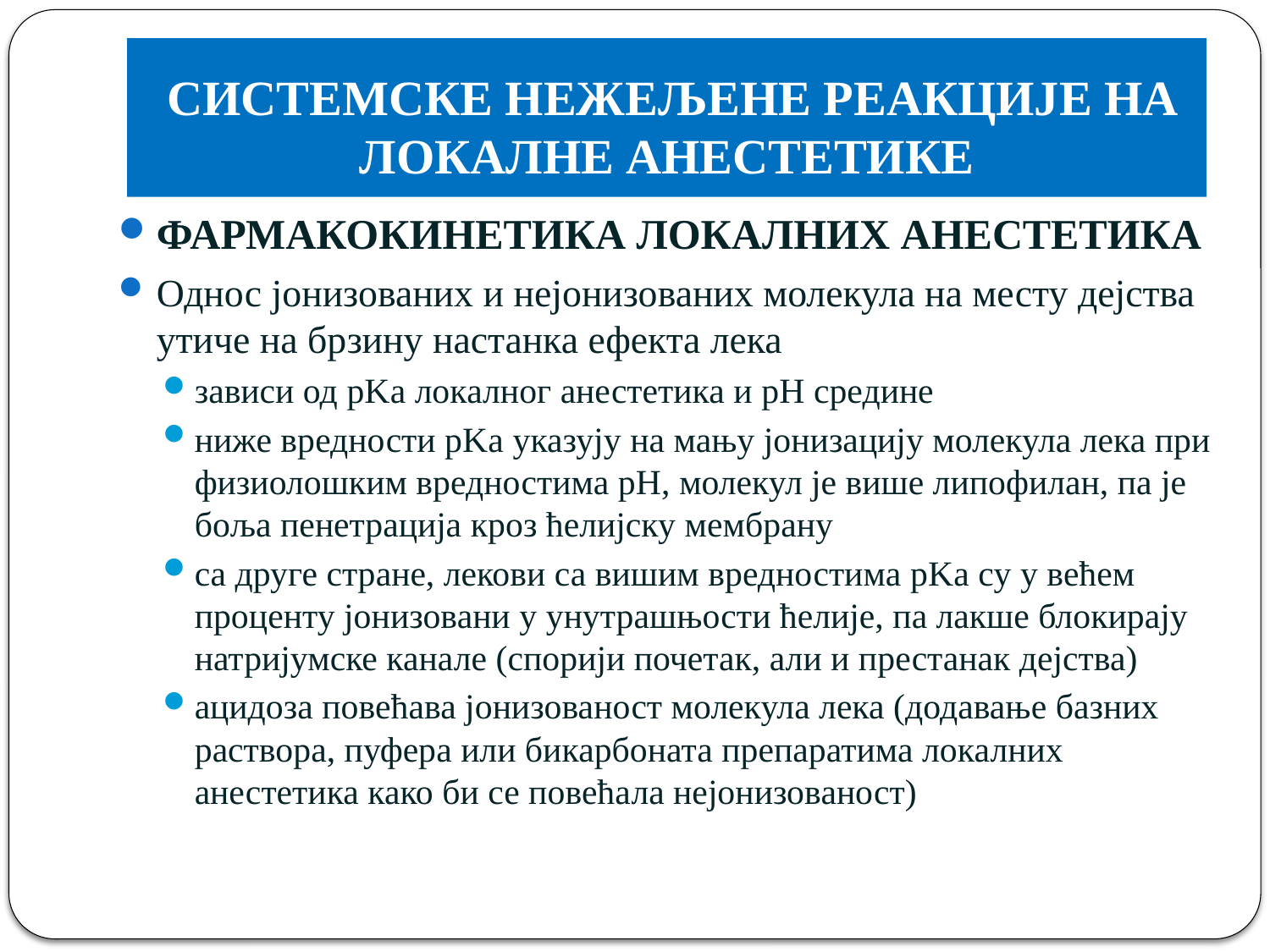

# СИСТЕМСКЕ НЕЖЕЉЕНЕ РЕАКЦИЈЕ НА ЛОКАЛНЕ АНЕСТЕТИКЕ
ФАРМАКОКИНЕТИКА ЛОКАЛНИХ АНЕСТЕТИКА
Однос јонизованих и нејонизованих молекула на месту дејства утиче на брзину настанка ефекта лека
зависи од pKa локалног анестетика и pH средине
ниже вредности pKa указују на мању јонизацију молекула лека при физиолошким вредностима pH, молекул је више липофилан, па је боља пенетрација кроз ћелијску мембрану
са друге стране, лекови са вишим вредностима pKa су у већем проценту јонизовани у унутрашњости ћелије, па лакше блокирају натријумске канале (спорији почетак, али и престанак дејства)
ацидоза повећава јонизованост молекула лека (додавање базних раствора, пуфера или бикарбоната препаратима локалних анестетика како би се повећала нејонизованост)